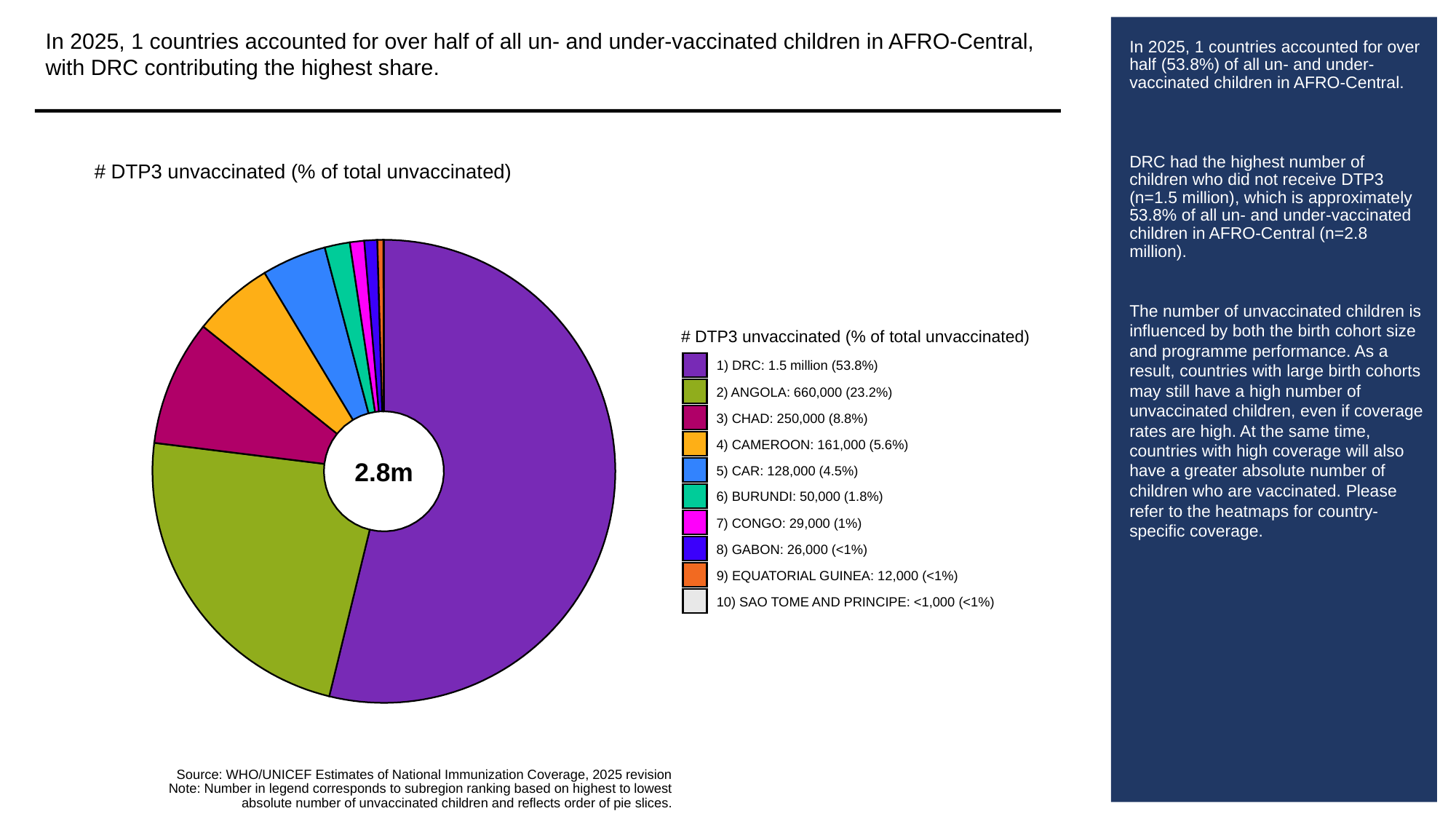

In 2025, 1 countries accounted for over half of all un- and under-vaccinated children in AFRO-Central, with DRC contributing the highest share.
# In 2025, 1 countries accounted for over half (53.8%) of all un- and under-vaccinated children in AFRO-Central.

DRC had the highest number of children who did not receive DTP3 (n=1.5 million), which is approximately 53.8% of all un- and under-vaccinated children in AFRO-Central (n=2.8 million).

The number of unvaccinated children is influenced by both the birth cohort size and programme performance. As a result, countries with large birth cohorts may still have a high number of unvaccinated children, even if coverage rates are high. At the same time, countries with high coverage will also have a greater absolute number of children who are vaccinated. Please refer to the heatmaps for country-specific coverage.

# DTP3 unvaccinated (% of total unvaccinated)

# DTP3 unvaccinated (% of total unvaccinated)

1) DRC: 1.5 million (53.8%)

2) ANGOLA: 660,000 (23.2%)

3) CHAD: 250,000 (8.8%)

4) CAMEROON: 161,000 (5.6%)

2.8m
5) CAR: 128,000 (4.5%)

6) BURUNDI: 50,000 (1.8%)

7) CONGO: 29,000 (1%)

8) GABON: 26,000 (<1%)

9) EQUATORIAL GUINEA: 12,000 (<1%)

10) SAO TOME AND PRINCIPE: <1,000 (<1%)
Source: WHO/UNICEF Estimates of National Immunization Coverage, 2025 revision
Note: Number in legend corresponds to subregion ranking based on highest to lowest
absolute number of unvaccinated children and reflects order of pie slices.